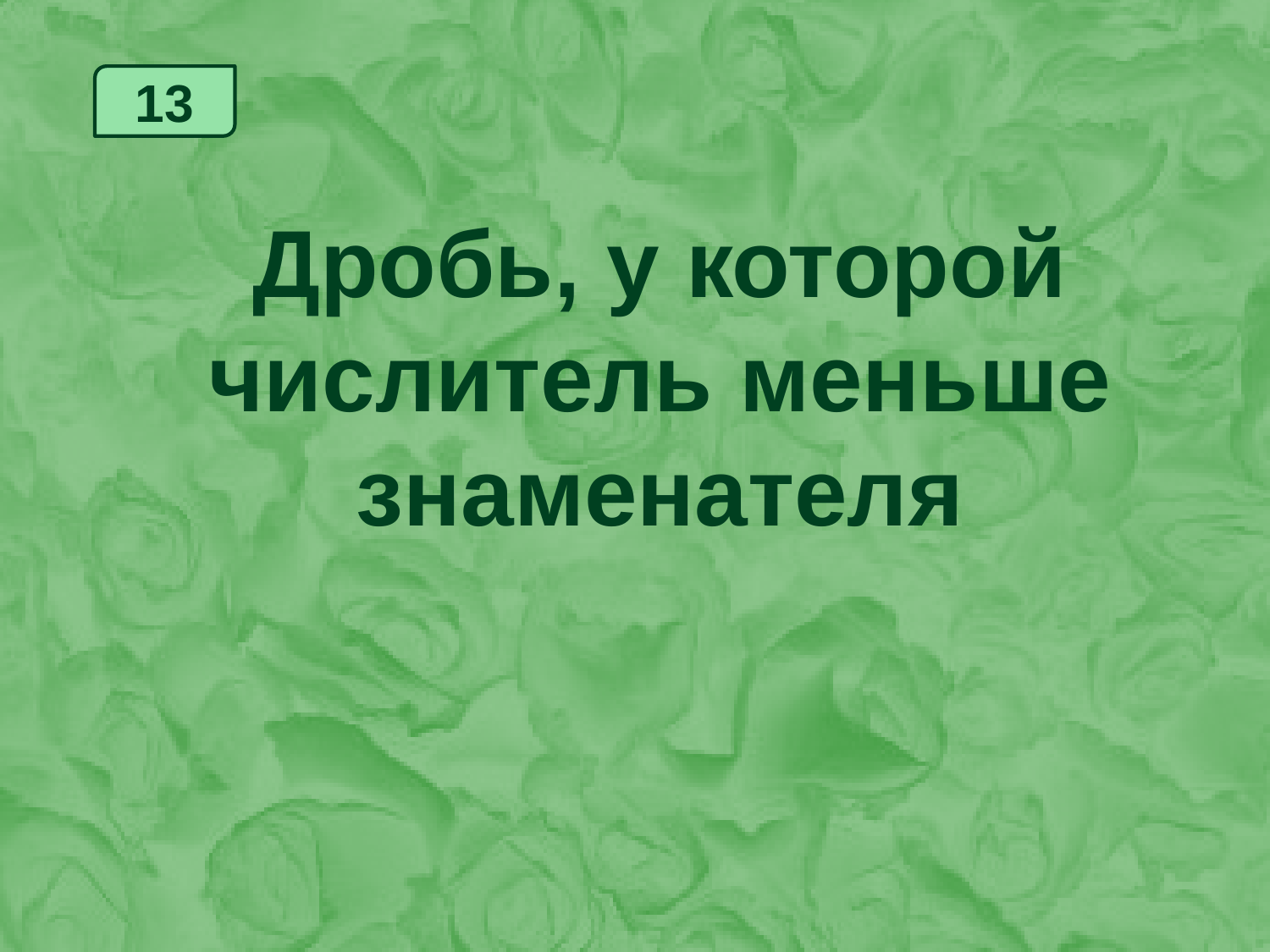

13
Дробь, у которой числитель меньше знаменателя